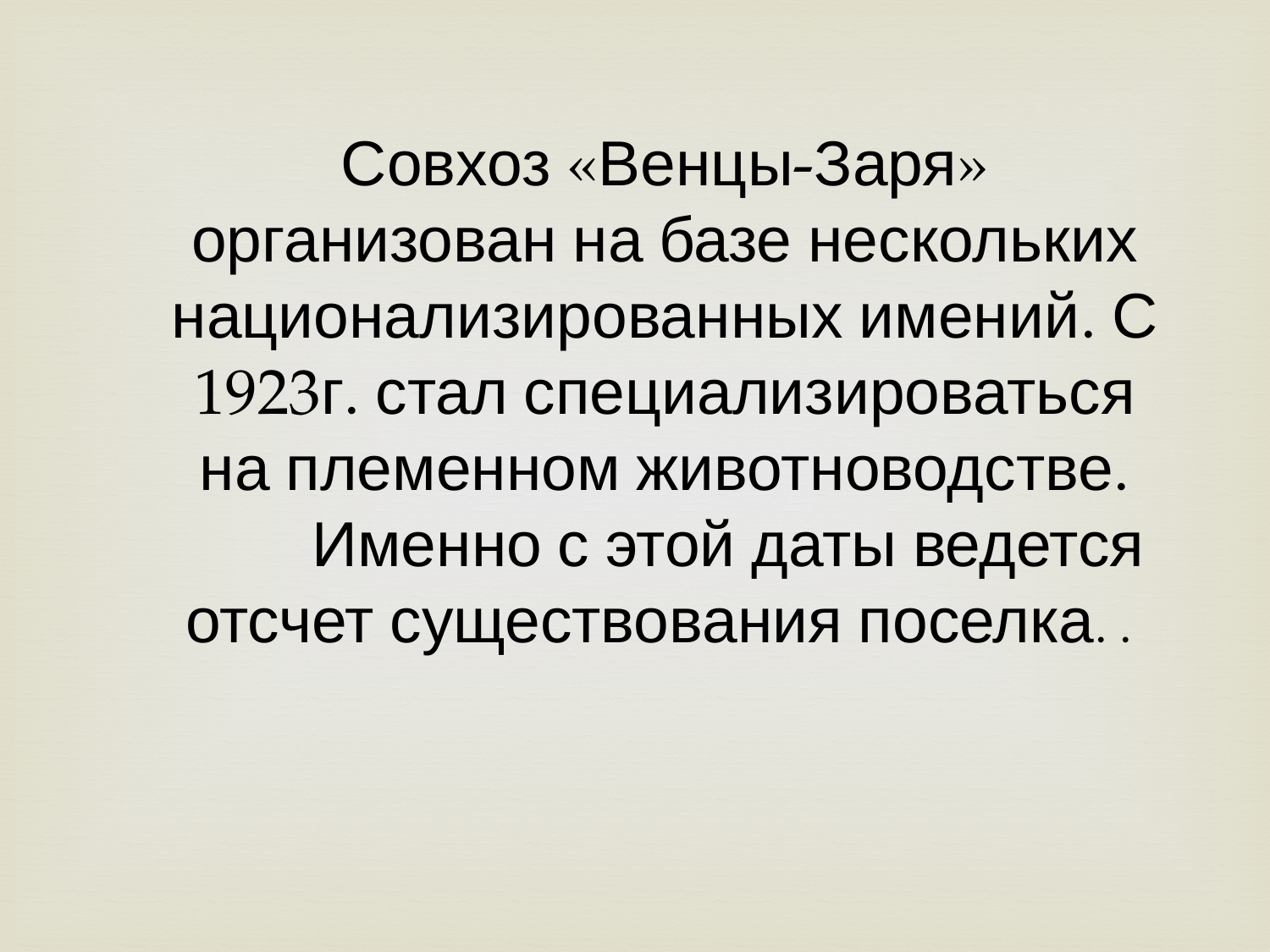

Совхоз «Венцы-Заря» организован на базе нескольких национализированных имений. С 1923г. стал специализироваться на племенном животноводстве.	Именно с этой даты ведется отсчет существования поселка. .